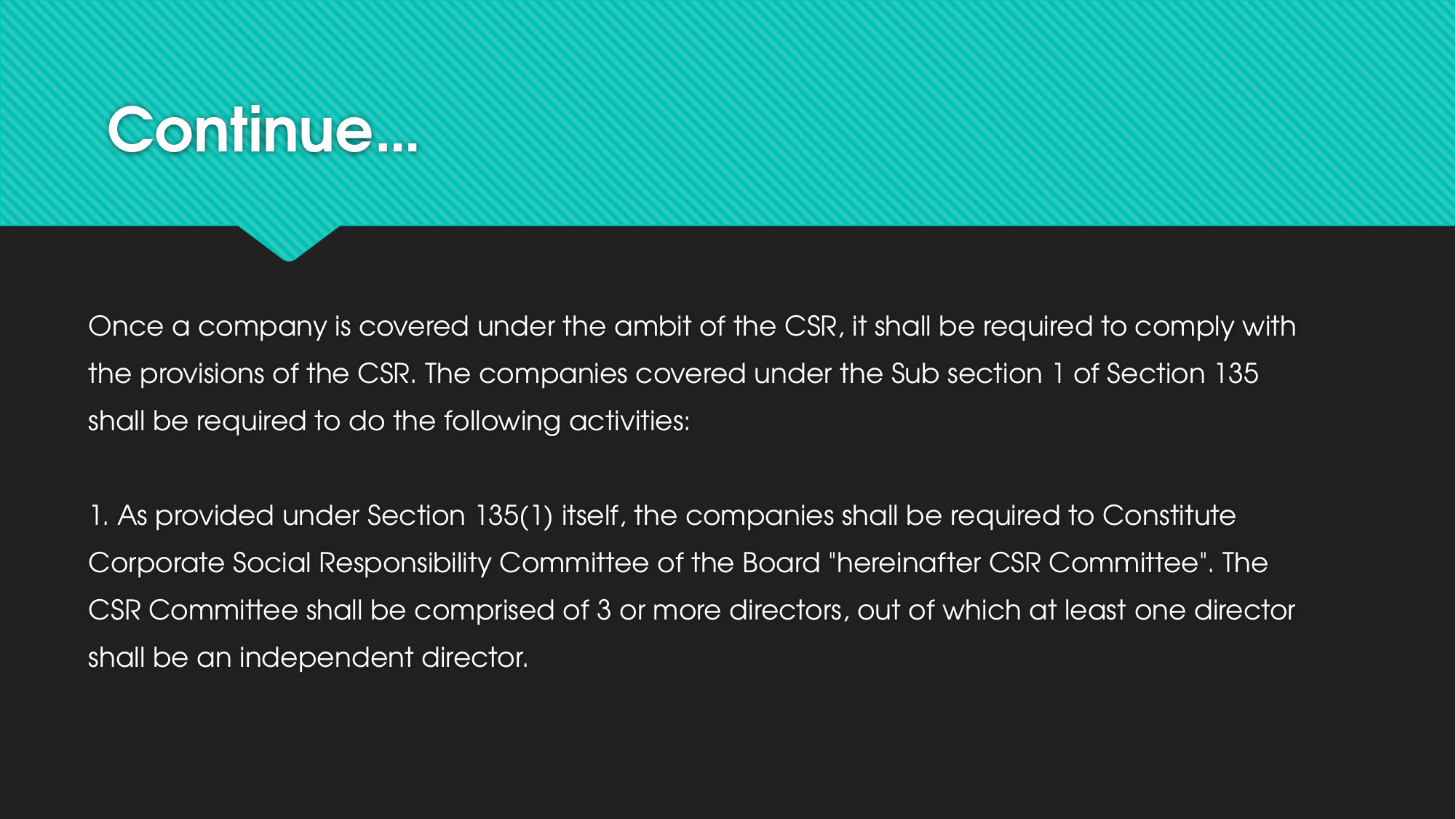

# Continue…
Once a company is covered under the ambit of the CSR, it shall be required to comply with
the provisions of the CSR. The companies covered under the Sub section 1 of Section 135
shall be required to do the following activities:

1. As provided under Section 135(1) itself, the companies shall be required to Constitute
Corporate Social Responsibility Committee of the Board "hereinafter CSR Committee". The
CSR Committee shall be comprised of 3 or more directors, out of which at least one director
shall be an independent director.